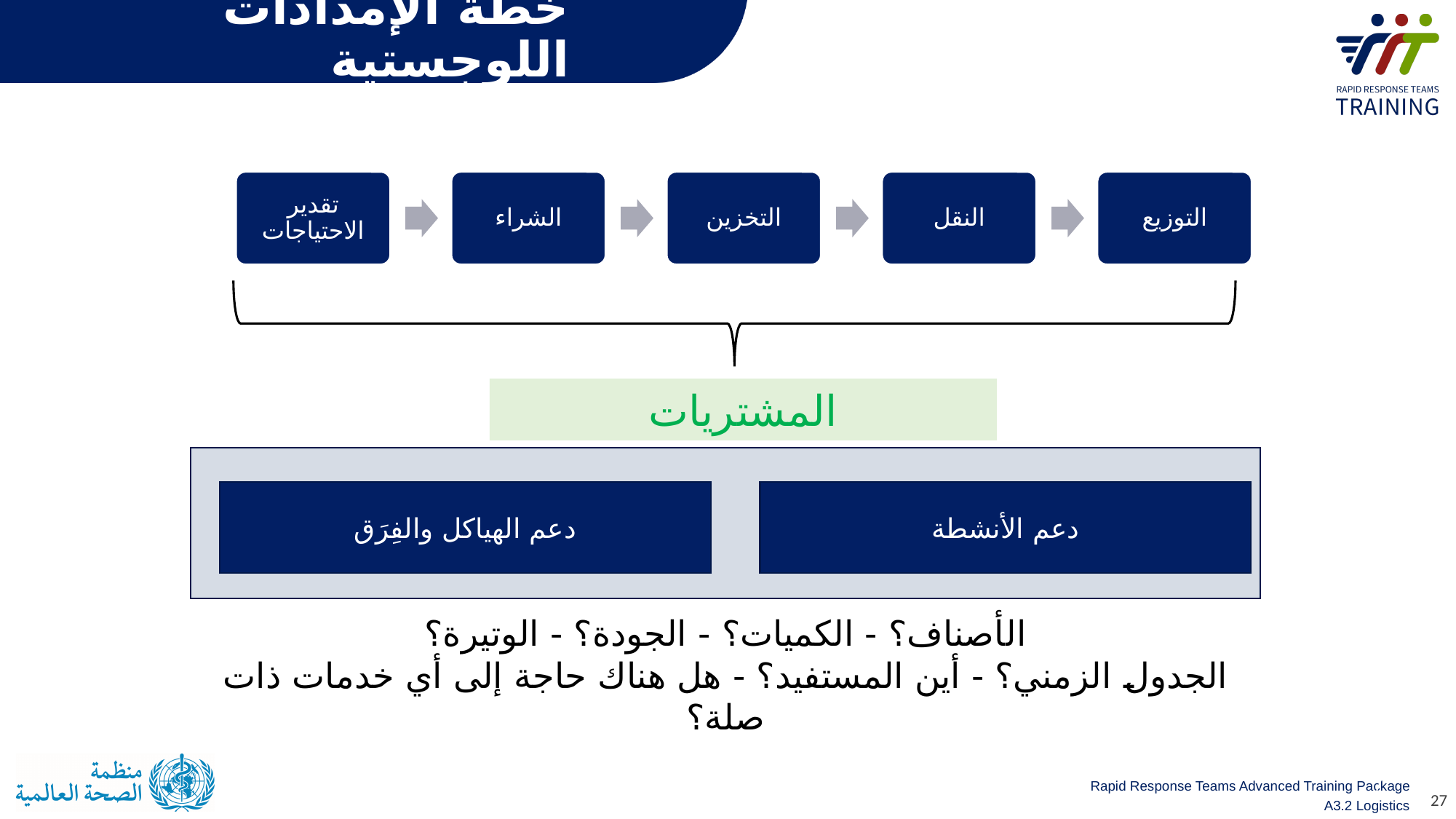

# خطة الإمدادات اللوجستية

تقدير الاحتياجات

الشراء

التخزين

النقل

التوزيع

المشتريات

دعم الهياكل والفِرَق

دعم الأنشطة
الأصناف؟ - الكميات؟ - الجودة؟ - الوتيرة؟
الجدول الزمني؟ - أين المستفيد؟ - هل هناك حاجة إلى أي خدمات ذات صلة؟
27